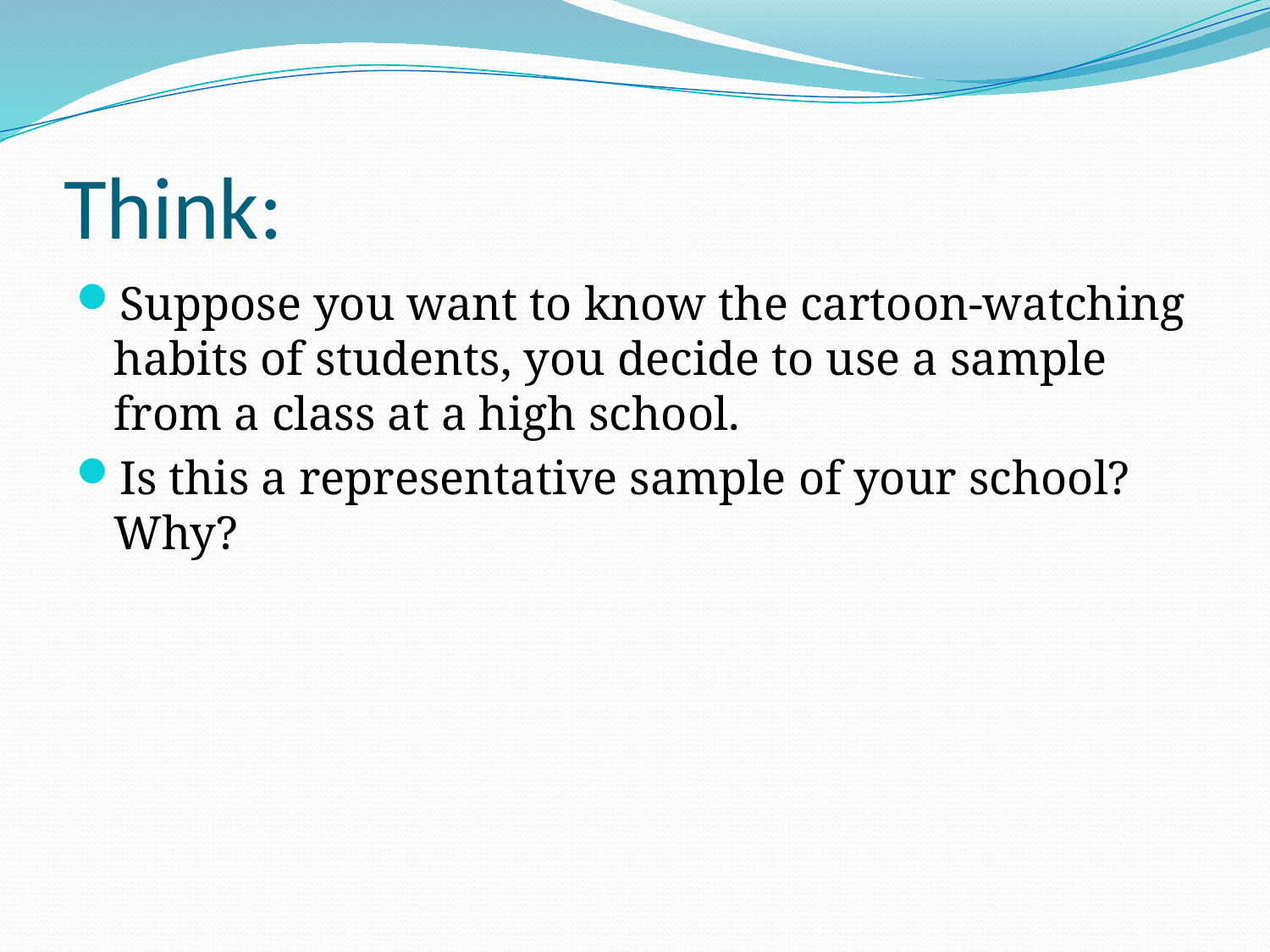

# Think:
Suppose you want to know the cartoon-watching habits of students, you decide to use a sample from a class at a high school.
Is this a representative sample of your school? Why?